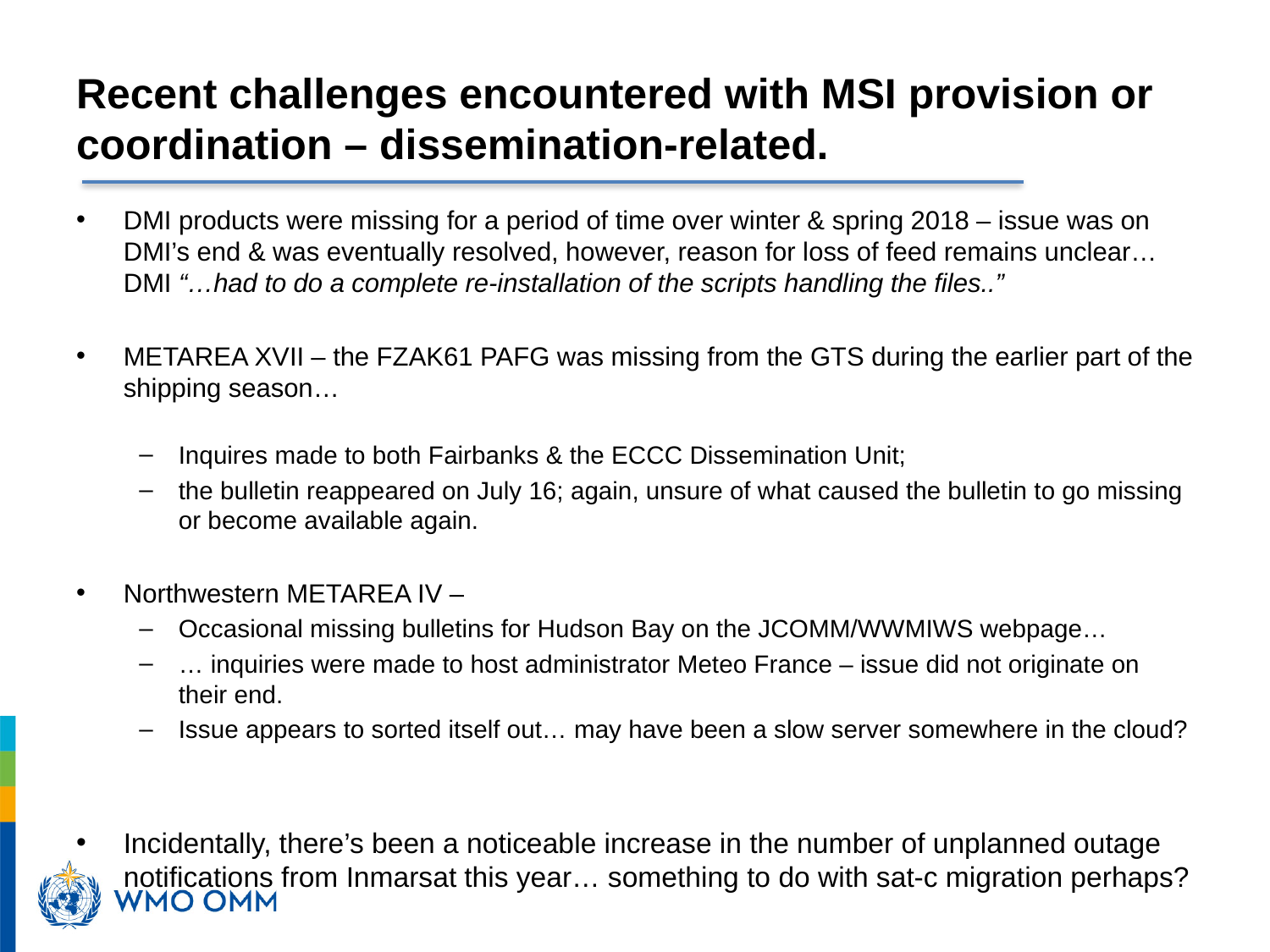

# Recent challenges encountered with MSI provision or coordination – dissemination-related.
DMI products were missing for a period of time over winter & spring 2018 – issue was on DMI’s end & was eventually resolved, however, reason for loss of feed remains unclear… DMI “…had to do a complete re-installation of the scripts handling the files..”

METAREA XVII – the FZAK61 PAFG was missing from the GTS during the earlier part of the shipping season…
Inquires made to both Fairbanks & the ECCC Dissemination Unit;
the bulletin reappeared on July 16; again, unsure of what caused the bulletin to go missing or become available again.

Northwestern METAREA IV –
Occasional missing bulletins for Hudson Bay on the JCOMM/WWMIWS webpage…
… inquiries were made to host administrator Meteo France – issue did not originate on their end.
Issue appears to sorted itself out… may have been a slow server somewhere in the cloud?

Incidentally, there’s been a noticeable increase in the number of unplanned outage notifications from Inmarsat this year… something to do with sat-c migration perhaps?